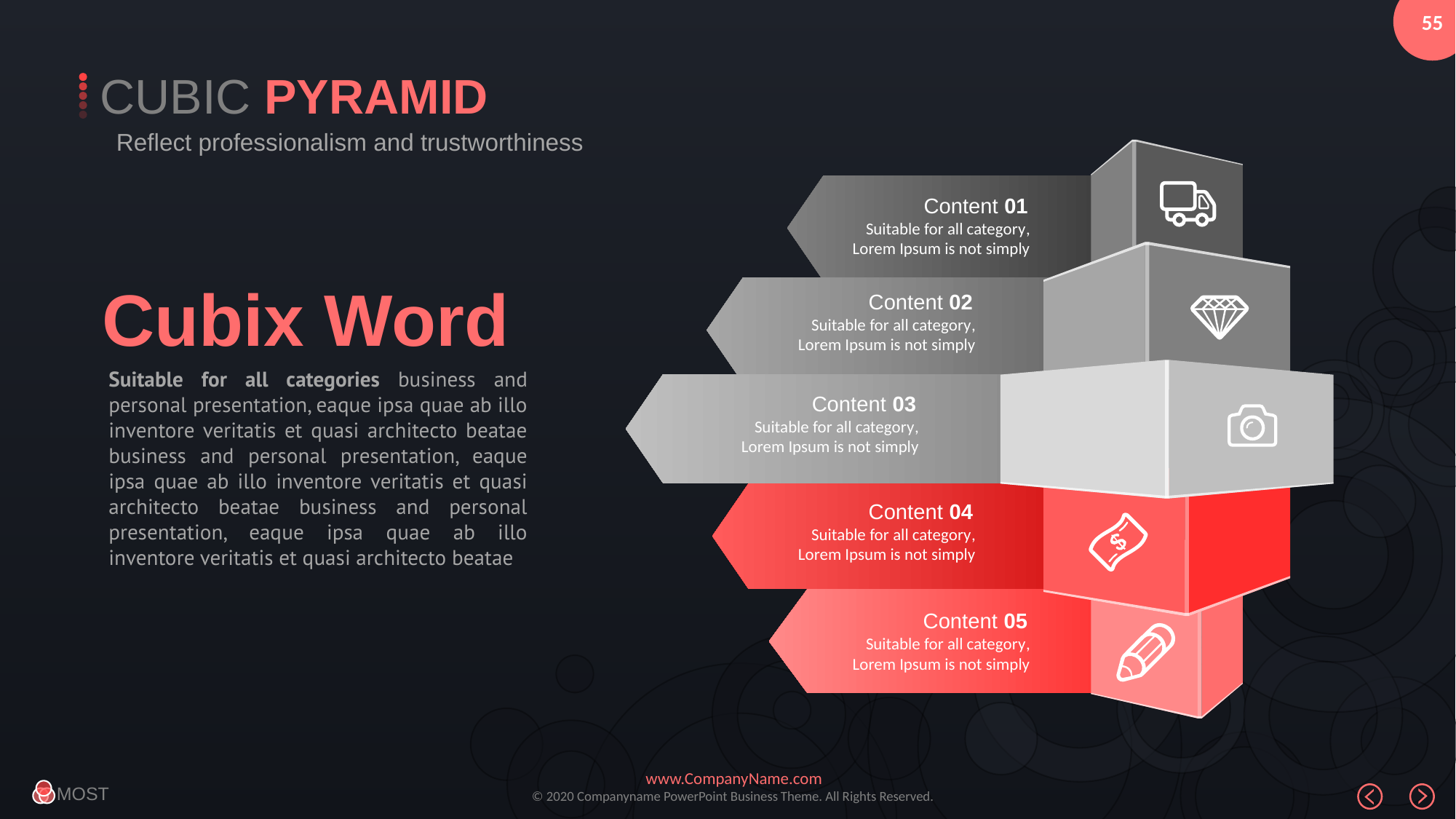

CUBIC PYRAMID
Reflect professionalism and trustworthiness

Content 01
Suitable for all category, Lorem Ipsum is not simply

Cubix Word

Content 02

Suitable for all category, Lorem Ipsum is not simply

Suitable for all categories business and personal presentation, eaque ipsa quae ab illo inventore veritatis et quasi architecto beatae business and personal presentation, eaque ipsa quae ab illo inventore veritatis et quasi architecto beatae business and personal presentation, eaque ipsa quae ab illo inventore veritatis et quasi architecto beatae

Content 03

Suitable for all category, Lorem Ipsum is not simply

Content 04

Suitable for all category, Lorem Ipsum is not simply

Content 05

Suitable for all category, Lorem Ipsum is not simply